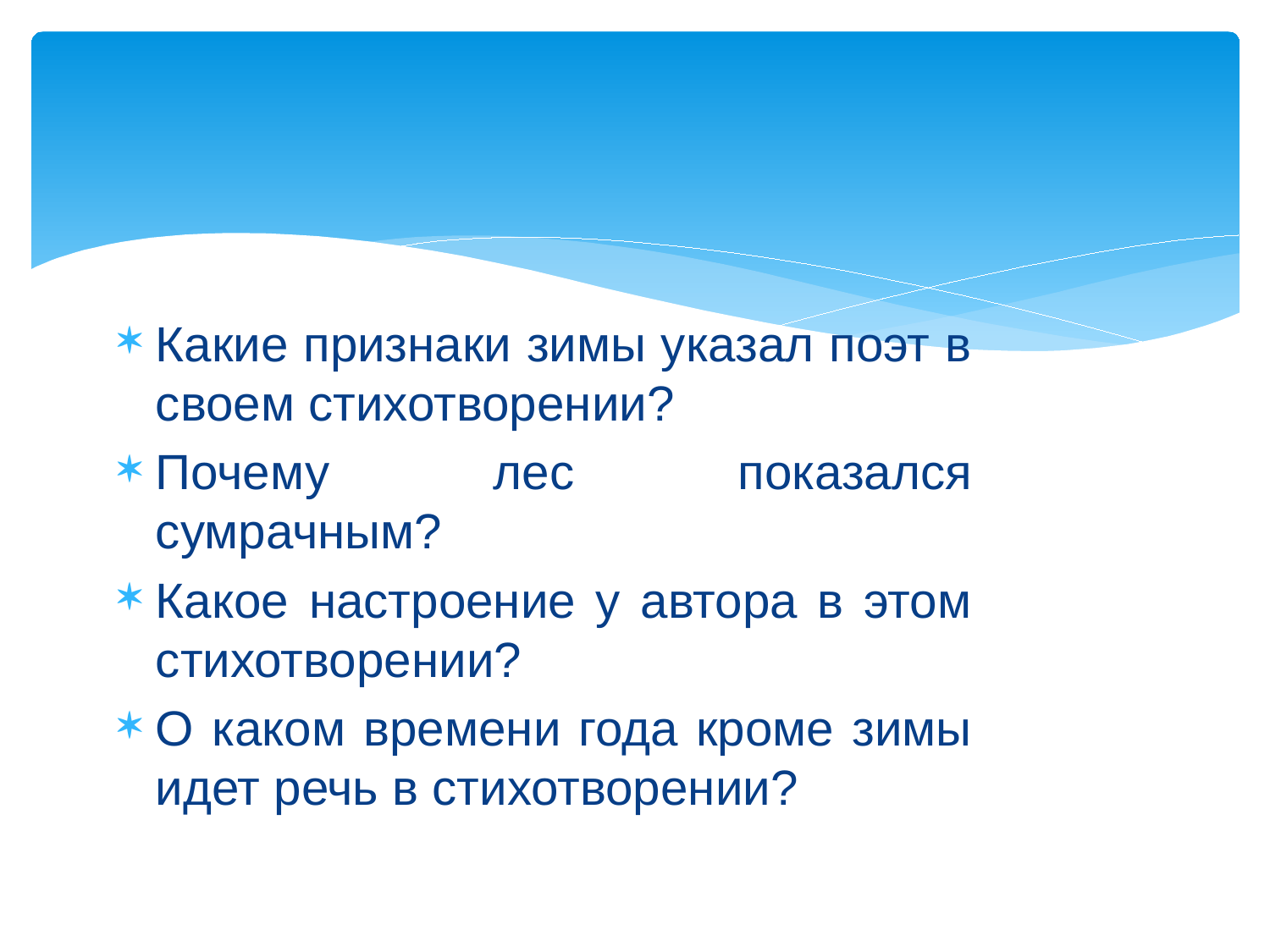

Какие признаки зимы указал поэт в своем стихотворении?
Почему лес показался сумрачным?
Какое настроение у автора в этом стихотворении?
О каком времени года кроме зимы идет речь в стихотворении?